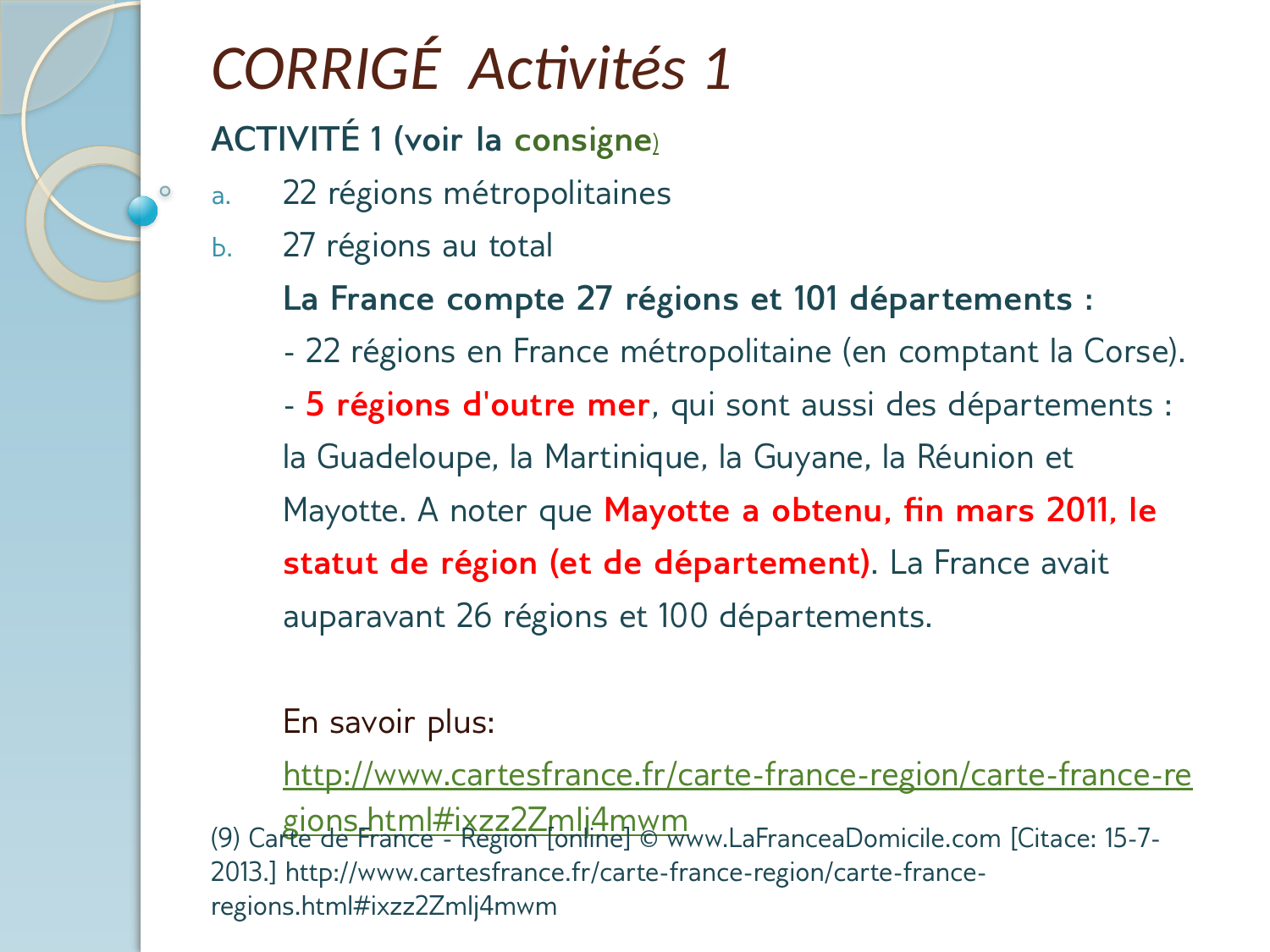

# CORRIGÉ  Activités 1
ACTIVITÉ 1 (voir la consigne)
22 régions métropolitaines
27 régions au total
	La France compte 27 régions et 101 départements : 
- 22 régions en France métropolitaine (en comptant la Corse). 
- 5 régions d'outre mer, qui sont aussi des départements : la Guadeloupe, la Martinique, la Guyane, la Réunion et Mayotte. A noter que Mayotte a obtenu, fin mars 2011, le statut de région (et de département). La France avait auparavant 26 régions et 100 départements.
En savoir plus: http://www.cartesfrance.fr/carte-france-region/carte-france-regions.html#ixzz2ZmIj4mwm

(9) Carte de France - Region [online] © www.LaFranceaDomicile.com [Citace: 15-7-2013.] http://www.cartesfrance.fr/carte-france-region/carte-france-regions.html#ixzz2ZmIj4mwm